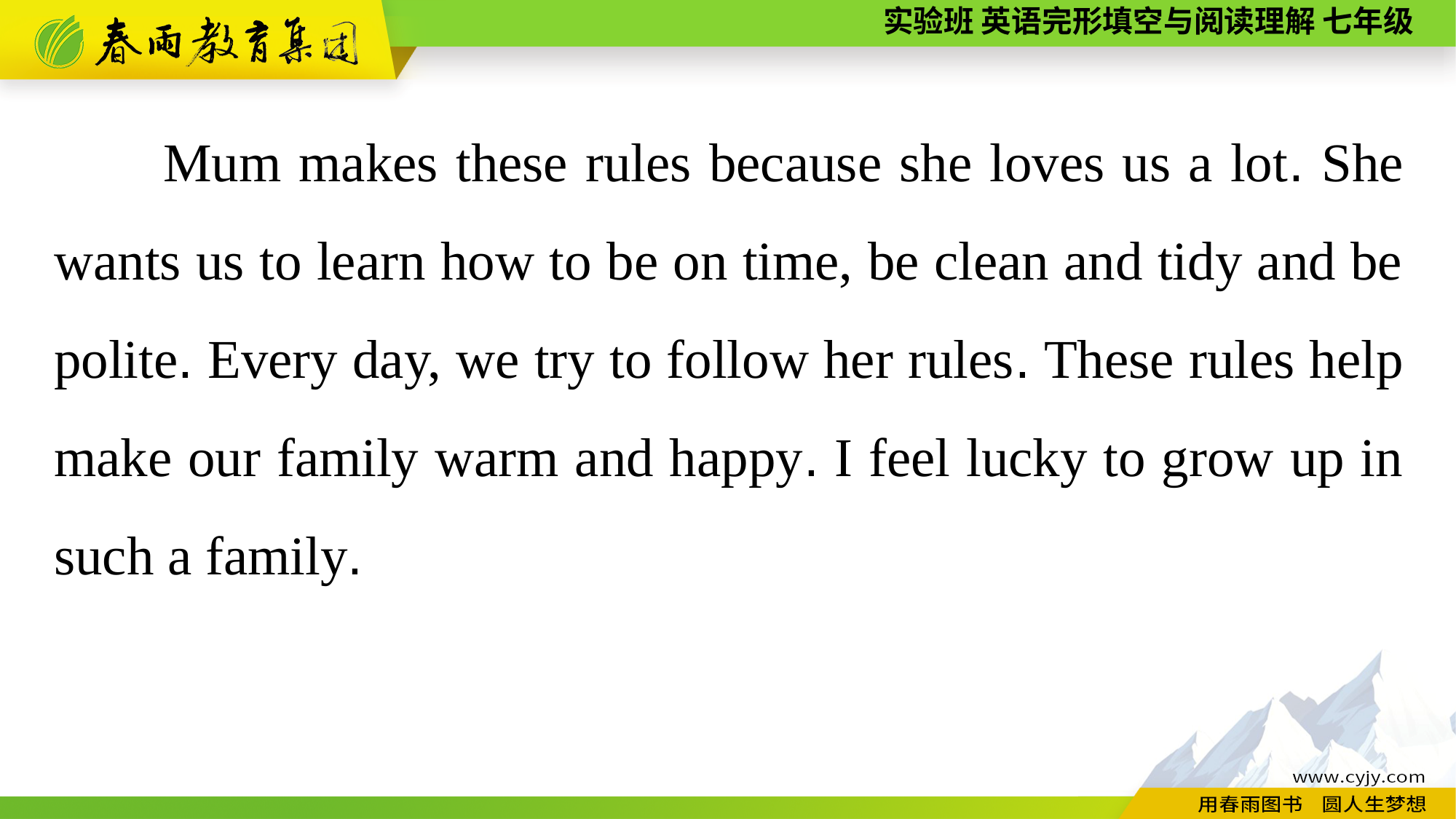

Mum makes these rules because she loves us a lot. She wants us to learn how to be on time, be clean and tidy and be polite. Every day, we try to follow her rules. These rules help make our family warm and happy. I feel lucky to grow up in such a family.